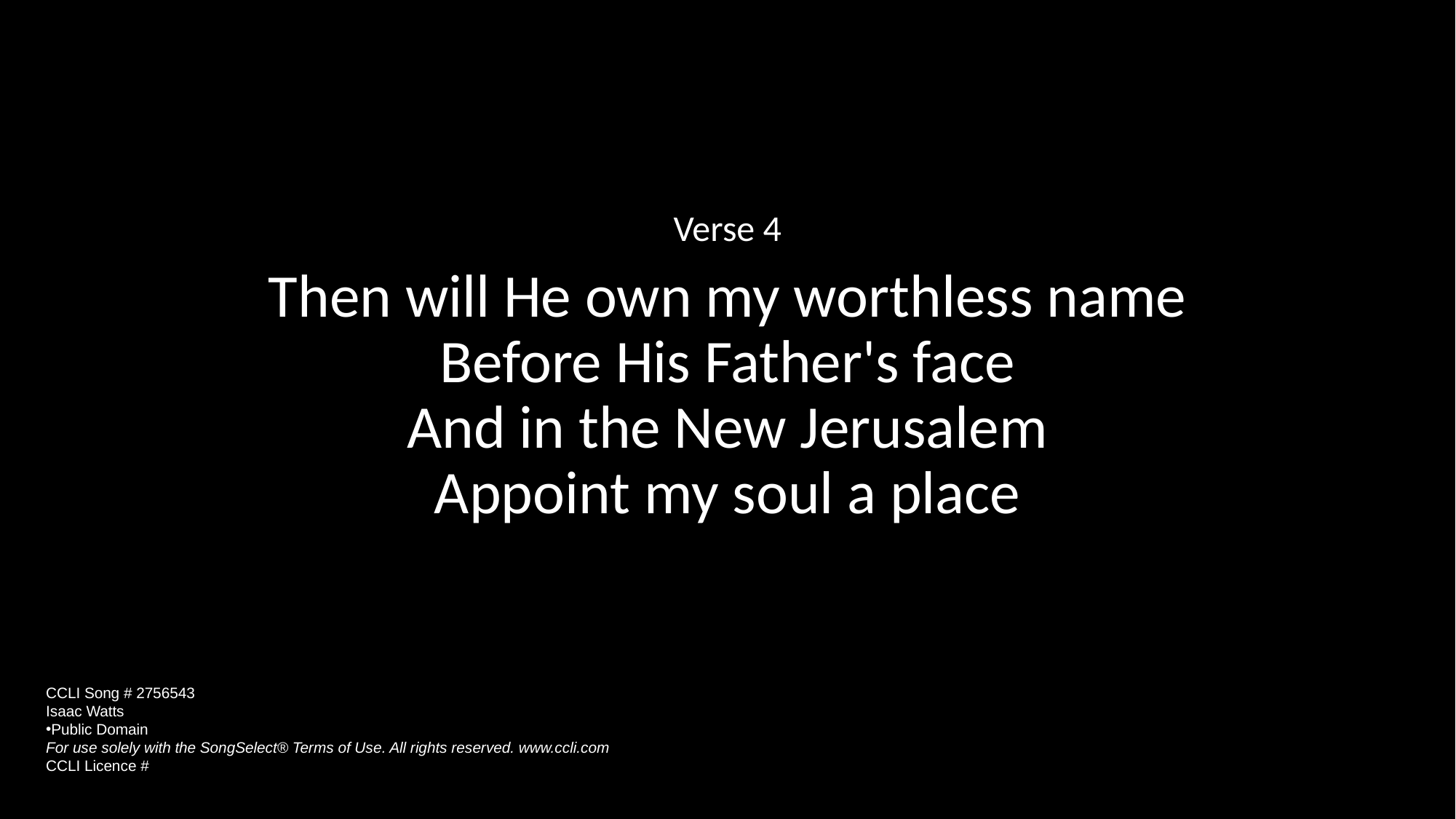

Verse 4
Then will He own my worthless name
Before His Father's face
And in the New Jerusalem
Appoint my soul a place

CCLI Song # 2756543
Isaac Watts
Public Domain
For use solely with the SongSelect® Terms of Use. All rights reserved. www.ccli.com
CCLI Licence #